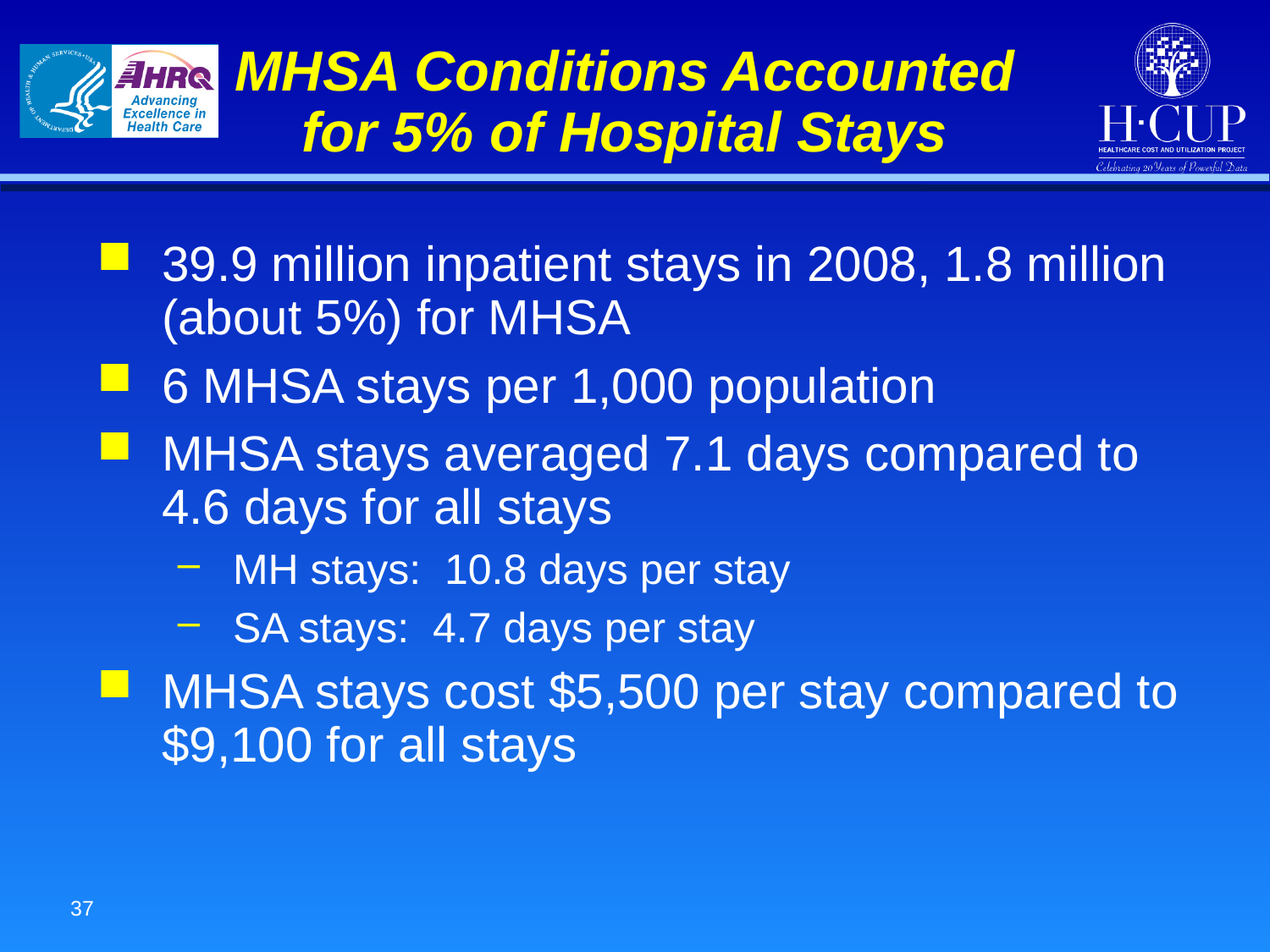

# MHSA Conditions Accounted for 5% of Hospital Stays
39.9 million inpatient stays in 2008, 1.8 million (about 5%) for MHSA
6 MHSA stays per 1,000 population
MHSA stays averaged 7.1 days compared to 4.6 days for all stays
MH stays:  10.8 days per stay
SA stays:  4.7 days per stay
MHSA stays cost $5,500 per stay compared to $9,100 for all stays

37